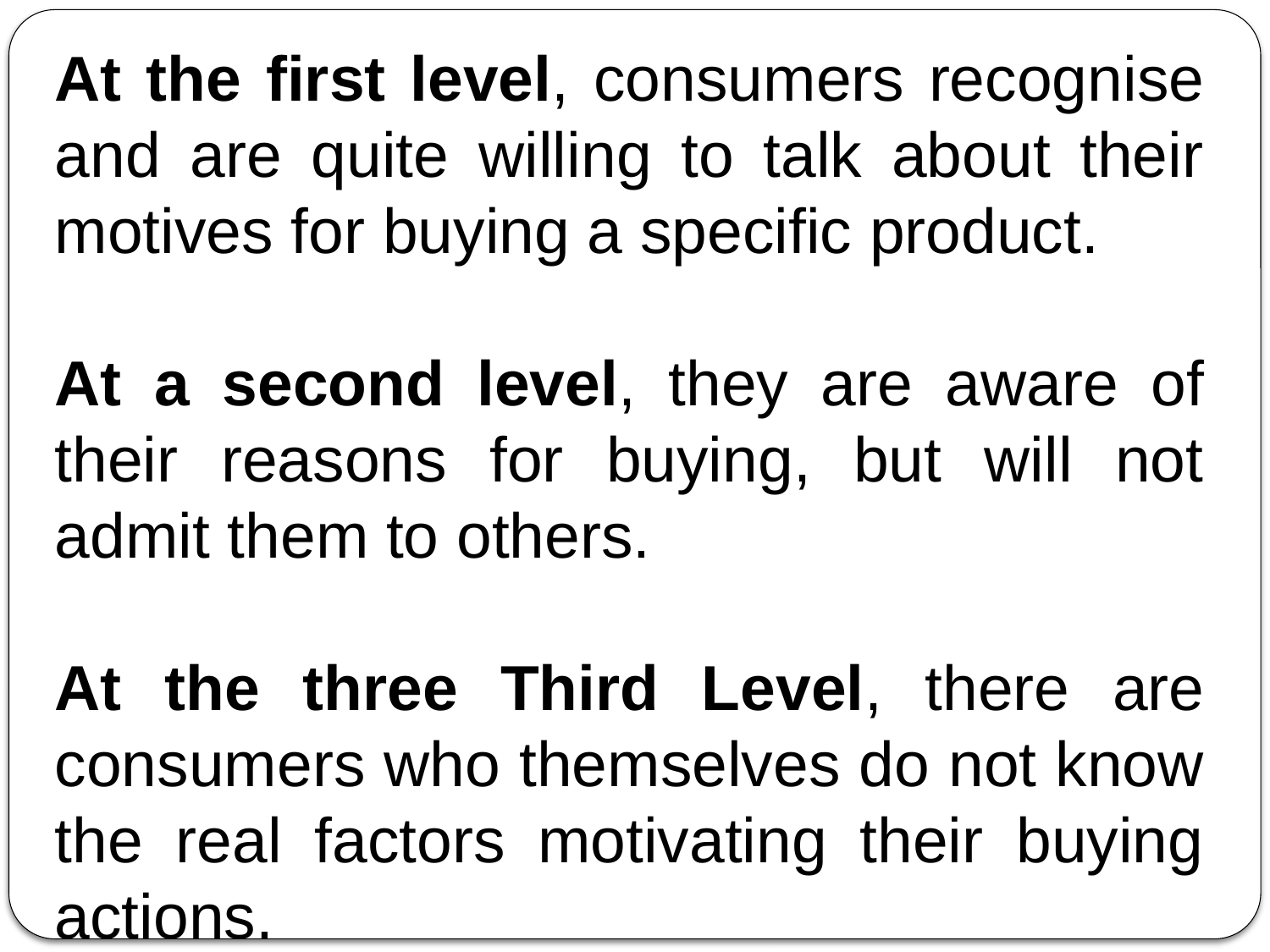

At the first level, consumers recognise and are quite willing to talk about their motives for buying a specific product.

At a second level, they are aware of their reasons for buying, but will not admit them to others.

At the three Third Level, there are consumers who themselves do not know the real factors motivating their buying actions.